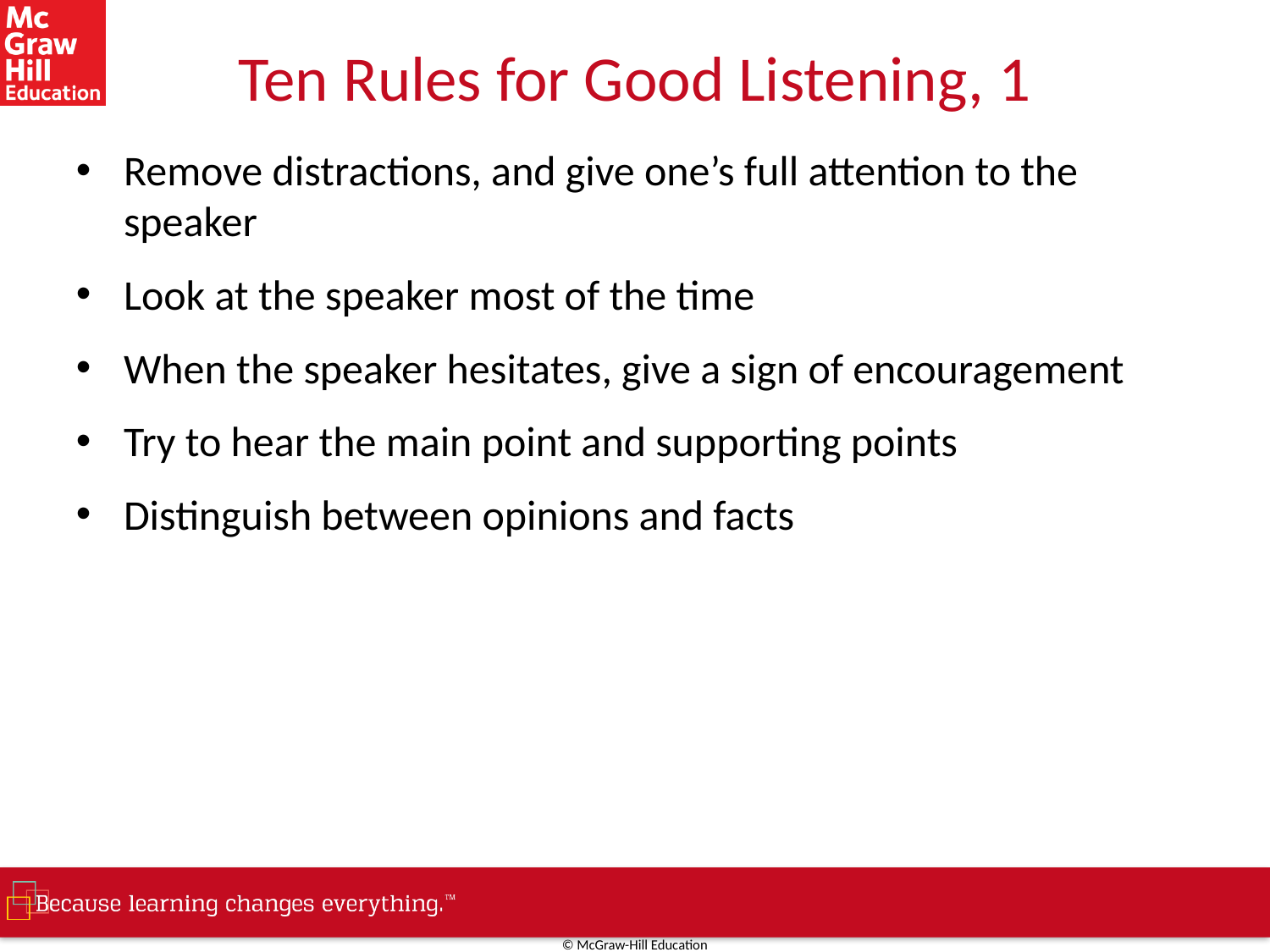

# Ten Rules for Good Listening, 1
Remove distractions, and give one’s full attention to the speaker
Look at the speaker most of the time
When the speaker hesitates, give a sign of encouragement
Try to hear the main point and supporting points
Distinguish between opinions and facts